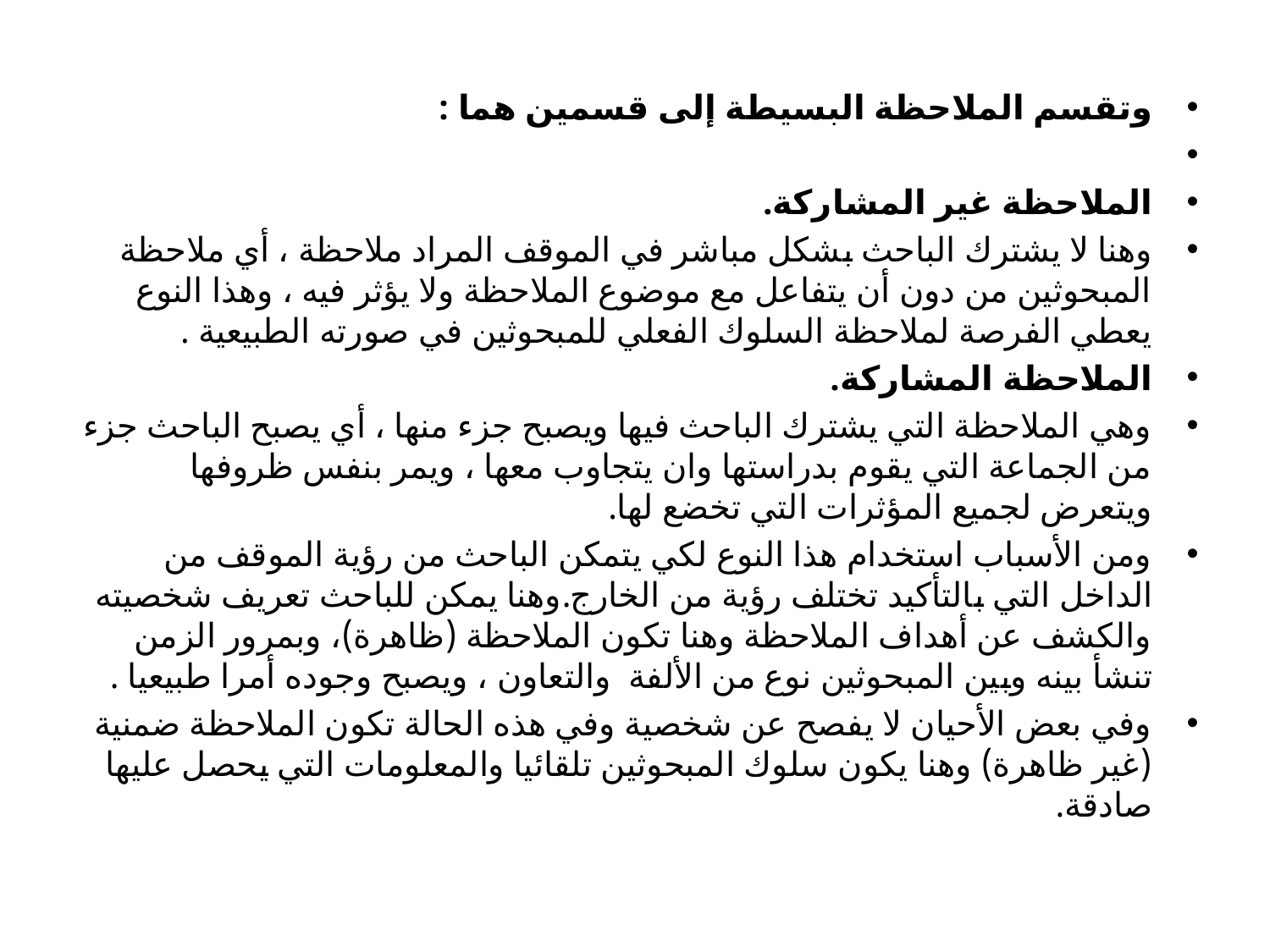

وتقسم الملاحظة البسيطة إلى قسمين هما :

الملاحظة غير المشاركة.
	وهنا لا يشترك الباحث بشكل مباشر في الموقف المراد ملاحظة ، أي ملاحظة المبحوثين من دون أن يتفاعل مع موضوع الملاحظة ولا يؤثر فيه ، وهذا النوع يعطي الفرصة لملاحظة السلوك الفعلي للمبحوثين في صورته الطبيعية .
الملاحظة المشاركة.
	وهي الملاحظة التي يشترك الباحث فيها ويصبح جزء منها ، أي يصبح الباحث جزء من الجماعة التي يقوم بدراستها وان يتجاوب معها ، ويمر بنفس ظروفها ويتعرض لجميع المؤثرات التي تخضع لها.
	ومن الأسباب استخدام هذا النوع لكي يتمكن الباحث من رؤية الموقف من الداخل التي بالتأكيد تختلف رؤية من الخارج.وهنا يمكن للباحث تعريف شخصيته والكشف عن أهداف الملاحظة وهنا تكون الملاحظة (ظاهرة)، وبمرور الزمن تنشأ بينه وبين المبحوثين نوع من الألفة  والتعاون ، ويصبح وجوده أمرا طبيعيا .
	وفي بعض الأحيان لا يفصح عن شخصية وفي هذه الحالة تكون الملاحظة ضمنية (غير ظاهرة) وهنا يكون سلوك المبحوثين تلقائيا والمعلومات التي يحصل عليها صادقة.